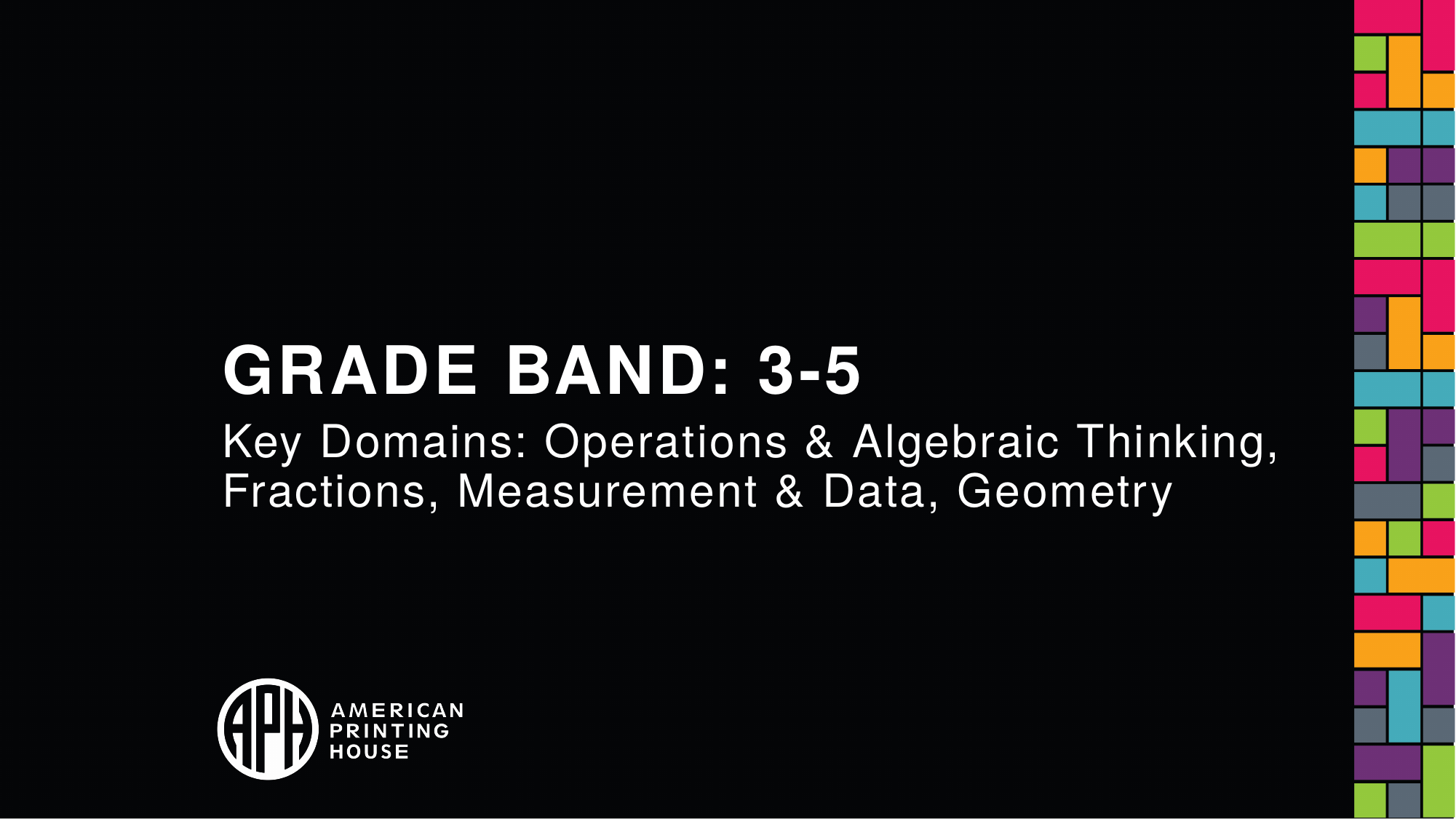

# Grade Band: 3-5
Key Domains: Operations & Algebraic Thinking, Fractions, Measurement & Data, Geometry